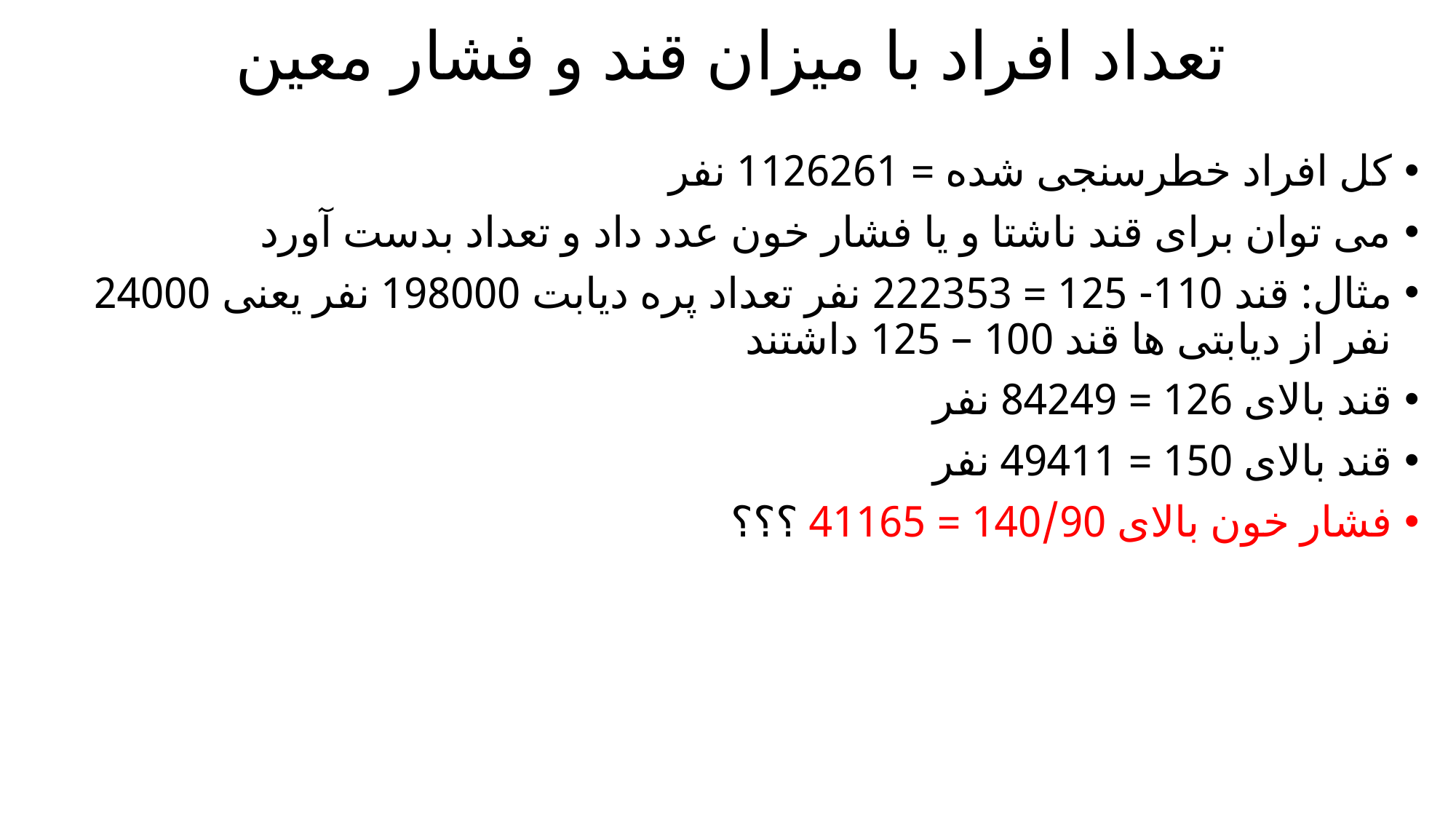

# تعداد افراد با میزان قند و فشار معین
کل افراد خطرسنجی شده = 1126261 نفر
می توان برای قند ناشتا و یا فشار خون عدد داد و تعداد بدست آورد
مثال: قند 110- 125 = 222353 نفر تعداد پره دیابت 198000 نفر یعنی 24000 نفر از دیابتی ها قند 100 – 125 داشتند
قند بالای 126 = 84249 نفر
قند بالای 150 = 49411 نفر
فشار خون بالای 140/90 = 41165 ؟؟؟